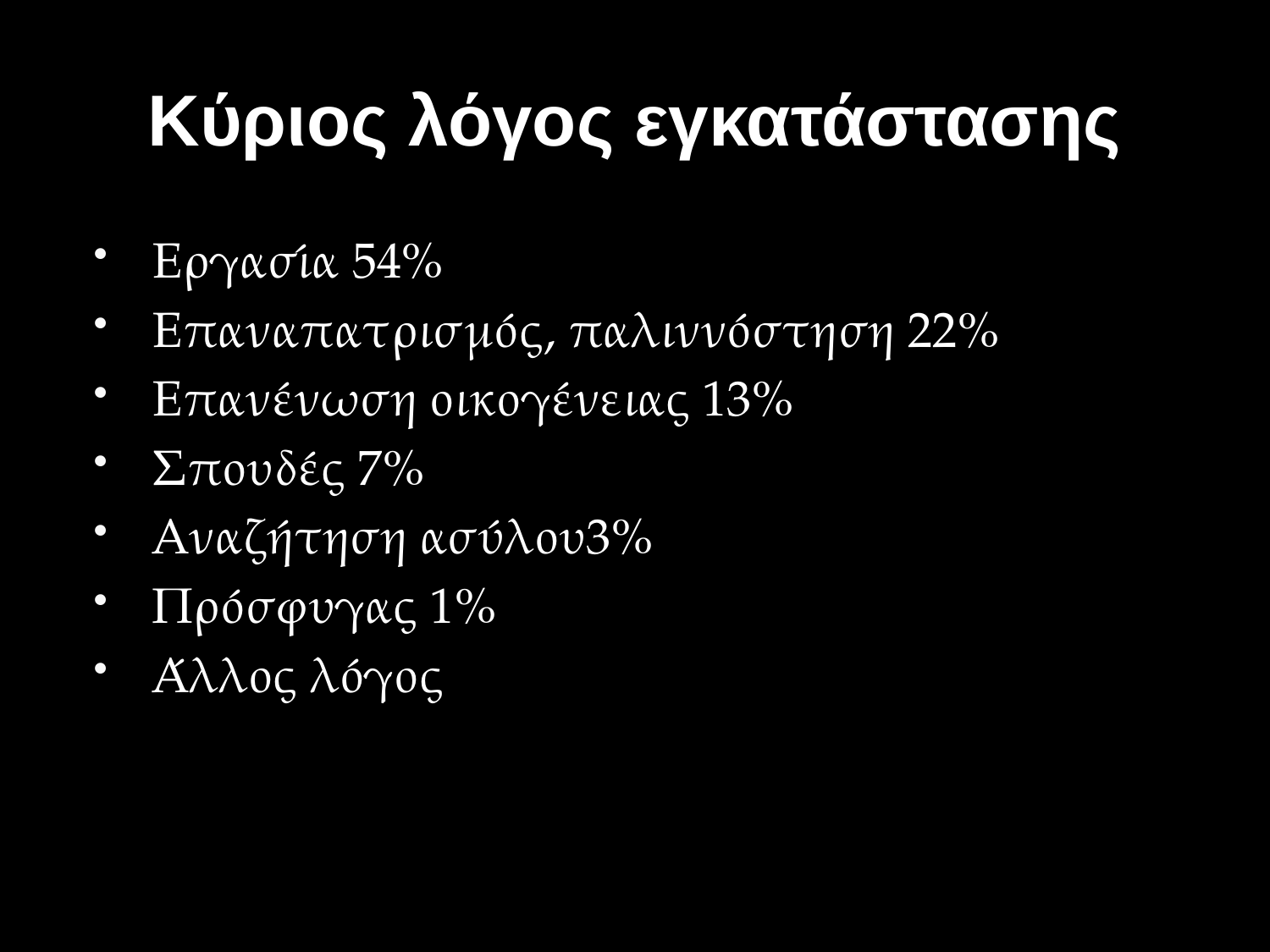

# Κύριος λόγος εγκατάστασης
Εργασία 54%
Επαναπατρισμός, παλιννόστηση 22%
Επανένωση οικογένειας 13%
Σπουδές 7%
Αναζήτηση ασύλου3%
Πρόσφυγας 1%
Άλλος λόγος